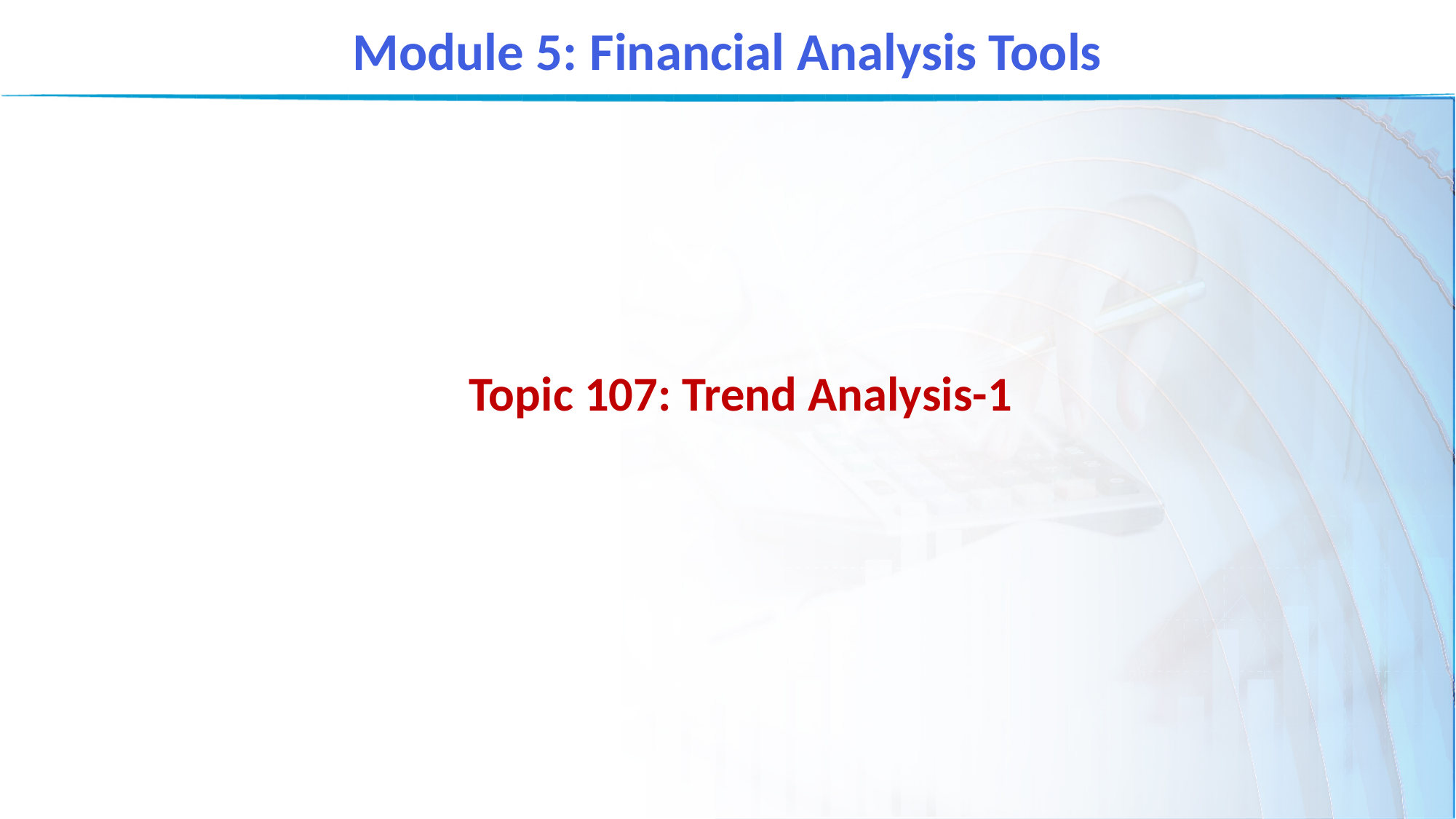

Module 5: Financial Analysis Tools
Topic 107: Trend Analysis-1